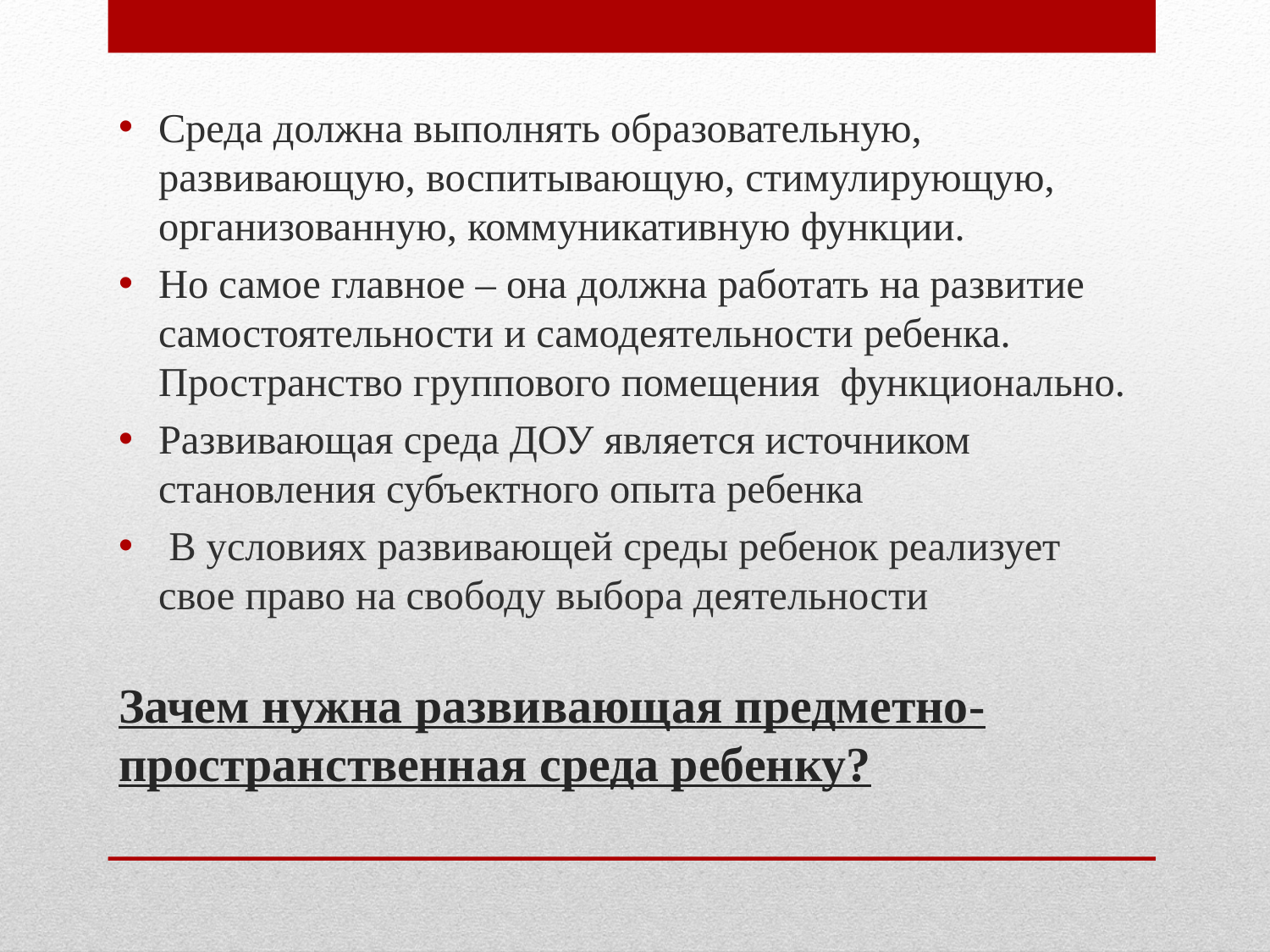

Среда должна выполнять образовательную, развивающую, воспитывающую, стимулирующую, организованную, коммуникативную функции.
Но самое главное – она должна работать на развитие самостоятельности и самодеятельности ребенка. Пространство группового помещения  функционально.
Развивающая среда ДОУ является источником становления субъектного опыта ребенка
 В условиях развивающей среды ребенок реализует свое право на свободу выбора деятельности

# Зачем нужна развивающая предметно-пространственная среда ребенку?